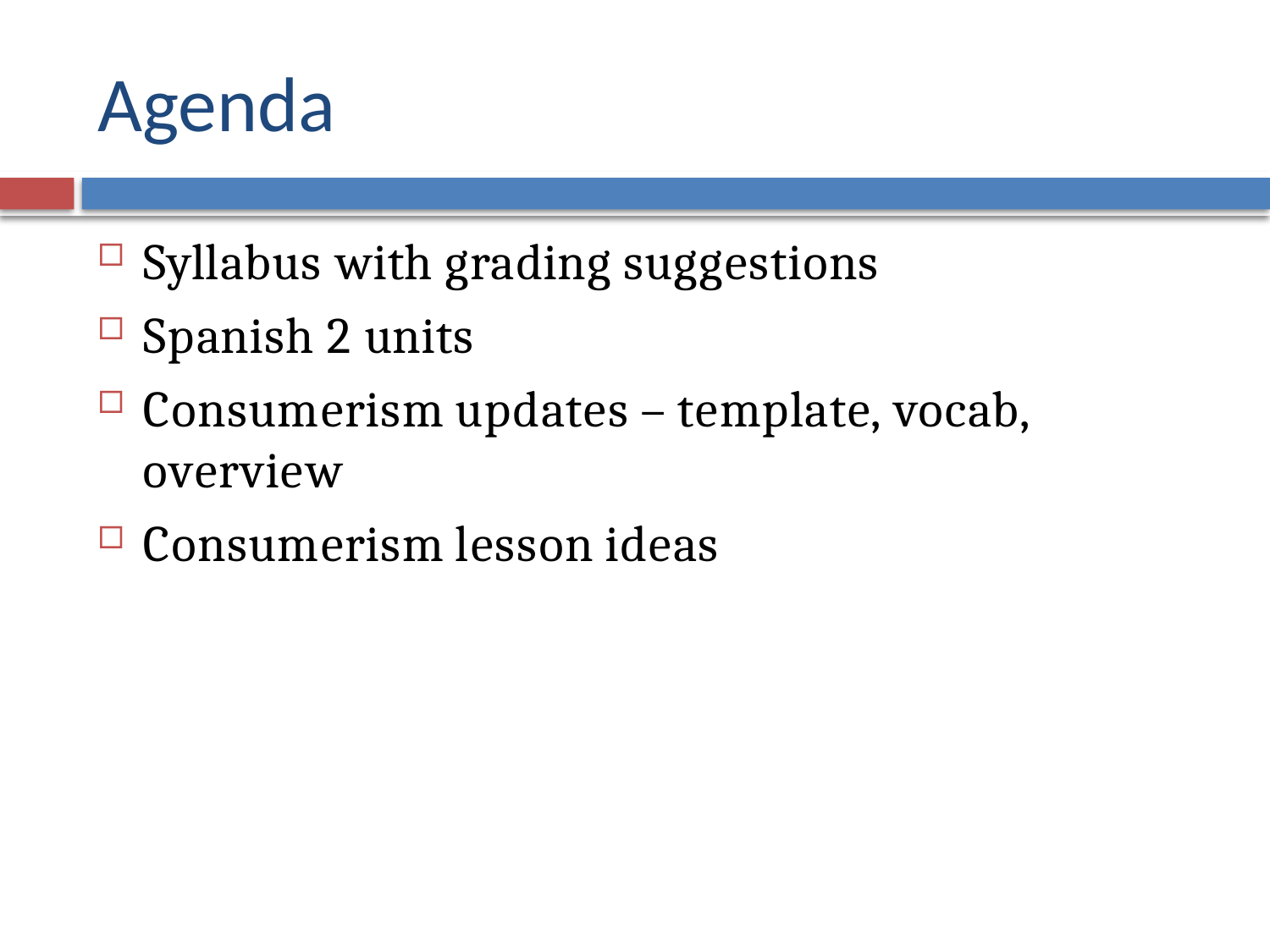

# Agenda
Syllabus with grading suggestions
Spanish 2 units
Consumerism updates – template, vocab, overview
Consumerism lesson ideas